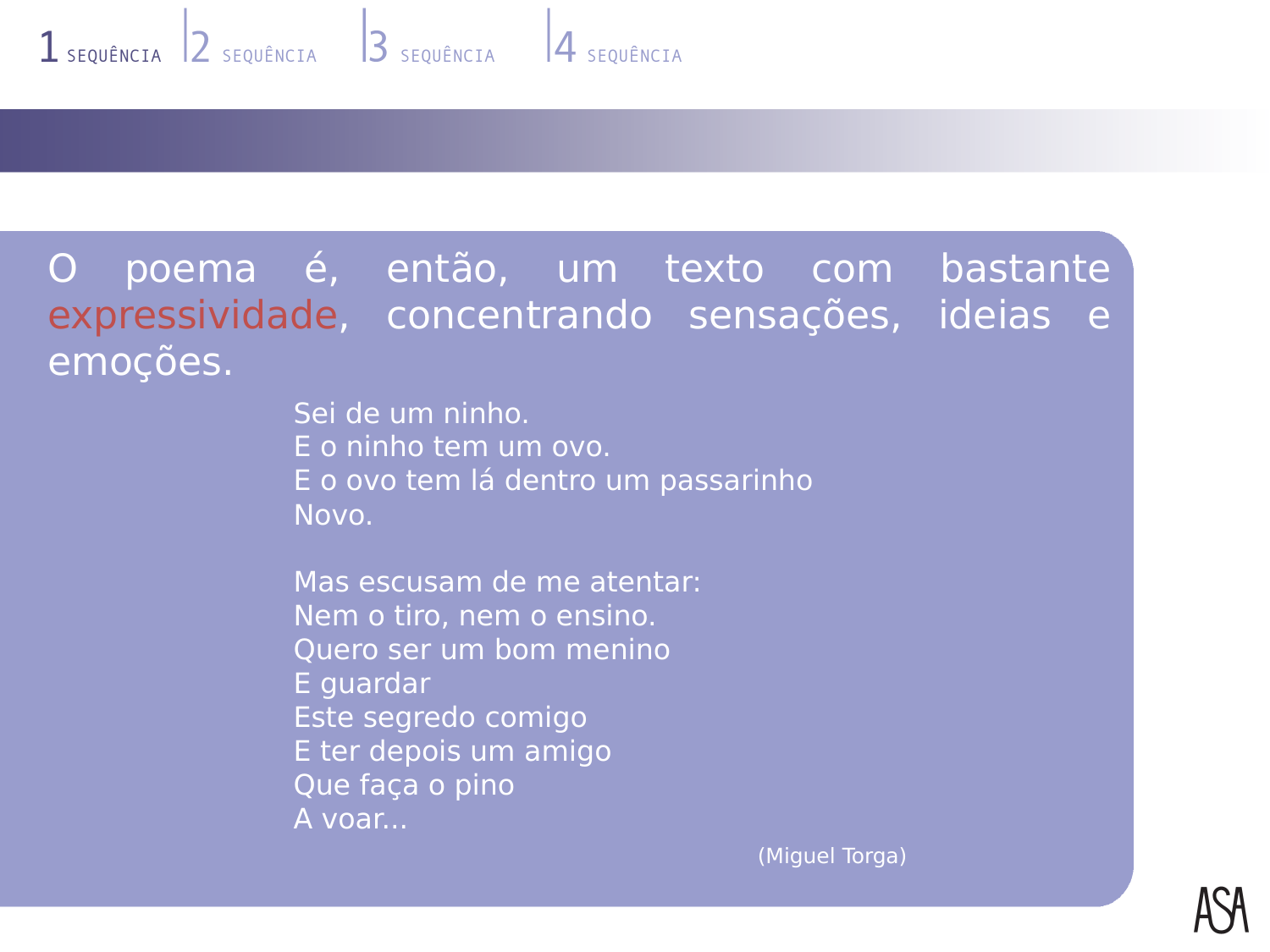

O poema é, então, um texto com bastante expressividade, concentrando sensações, ideias e emoções.
Sei de um ninho.
E o ninho tem um ovo.
E o ovo tem lá dentro um passarinho
Novo.

Mas escusam de me atentar:
Nem o tiro, nem o ensino.
Quero ser um bom menino
E guardar
Este segredo comigo
E ter depois um amigo
Que faça o pino
A voar...
(Miguel Torga)